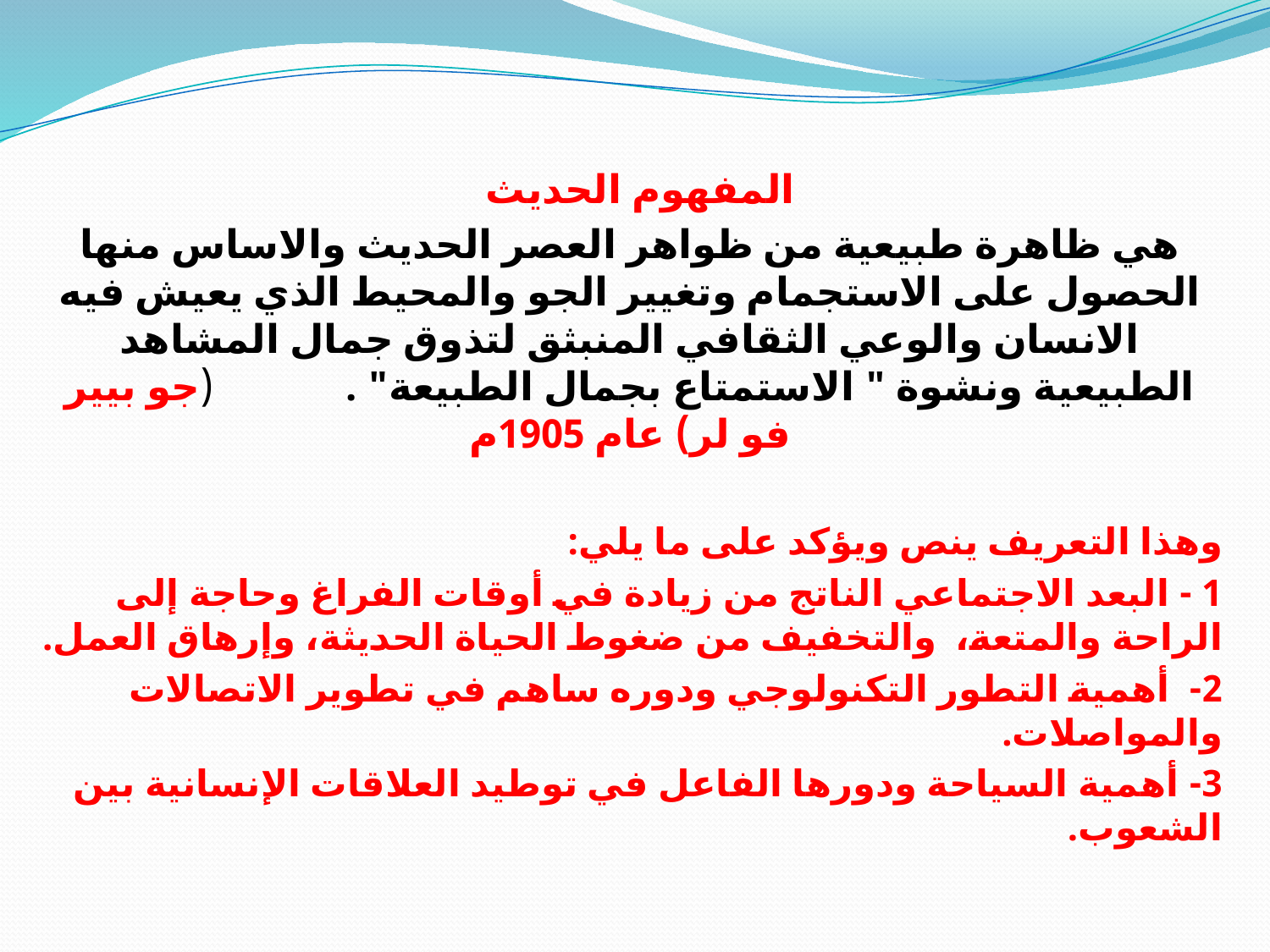

المفهوم الحديث
هي ظاهرة طبيعية من ظواهر العصر الحديث والاساس منها الحصول على الاستجمام وتغيير الجو والمحيط الذي يعيش فيه الانسان والوعي الثقافي المنبثق لتذوق جمال المشاهد الطبيعية ونشوة " الاستمتاع بجمال الطبيعة" .             (جو بيير فو لر) عام 1905م

وهذا التعريف ينص ويؤكد على ما يلي:
1 - البعد الاجتماعي الناتج من زيادة في أوقات الفراغ وحاجة إلى الراحة والمتعة،  والتخفيف من ضغوط الحياة الحديثة، وإرهاق العمل.
2-  أهمية التطور التكنولوجي ودوره ساهم في تطوير الاتصالات والمواصلات.
3- أهمية السياحة ودورها الفاعل في توطيد العلاقات الإنسانية بين الشعوب.